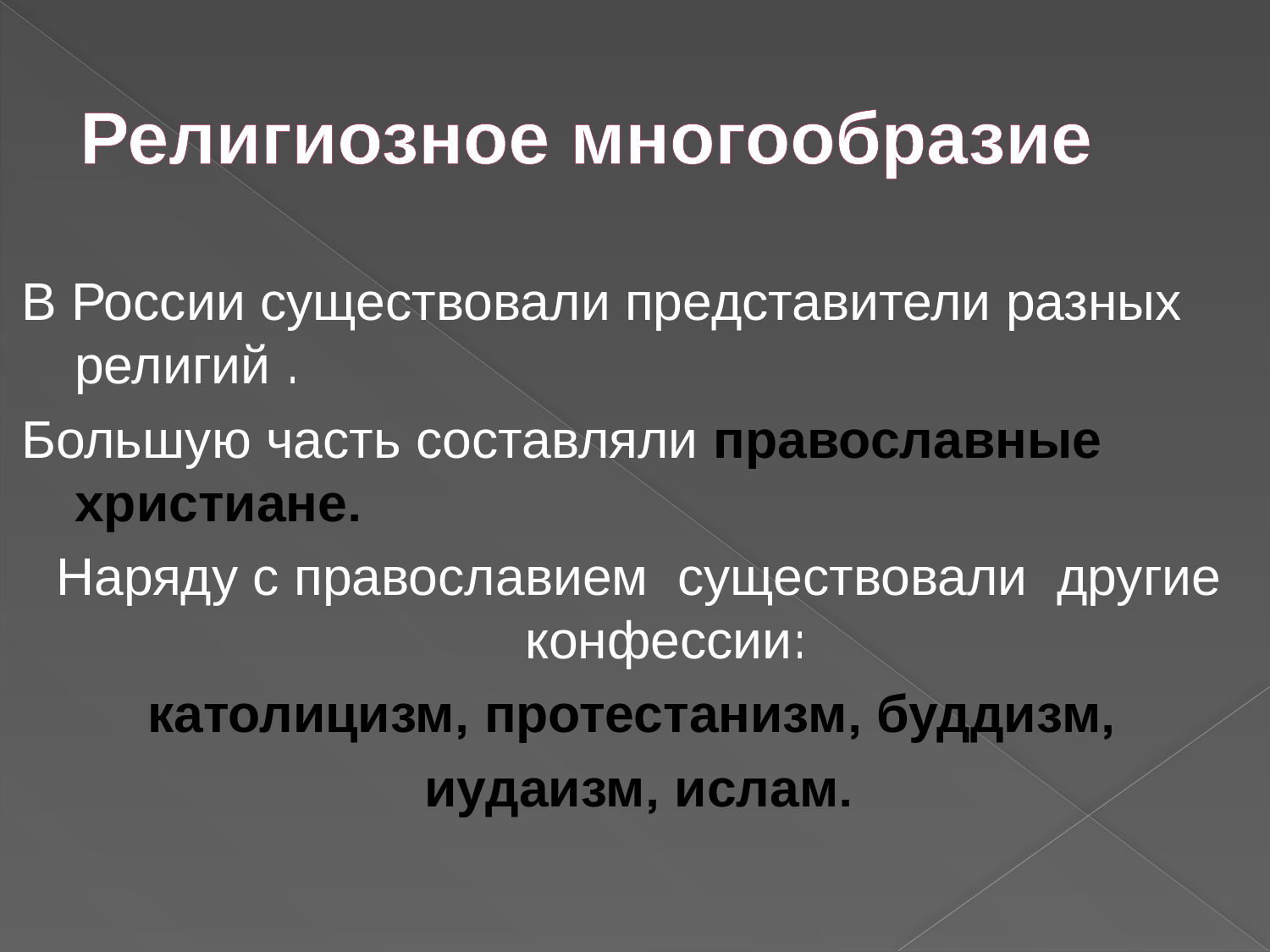

# Религиозное многообразие
В России существовали представители разных религий .
Большую часть составляли православные христиане.
Наряду с православием  существовали  другие конфессии:
католицизм, протестанизм, буддизм,
иудаизм, ислам.